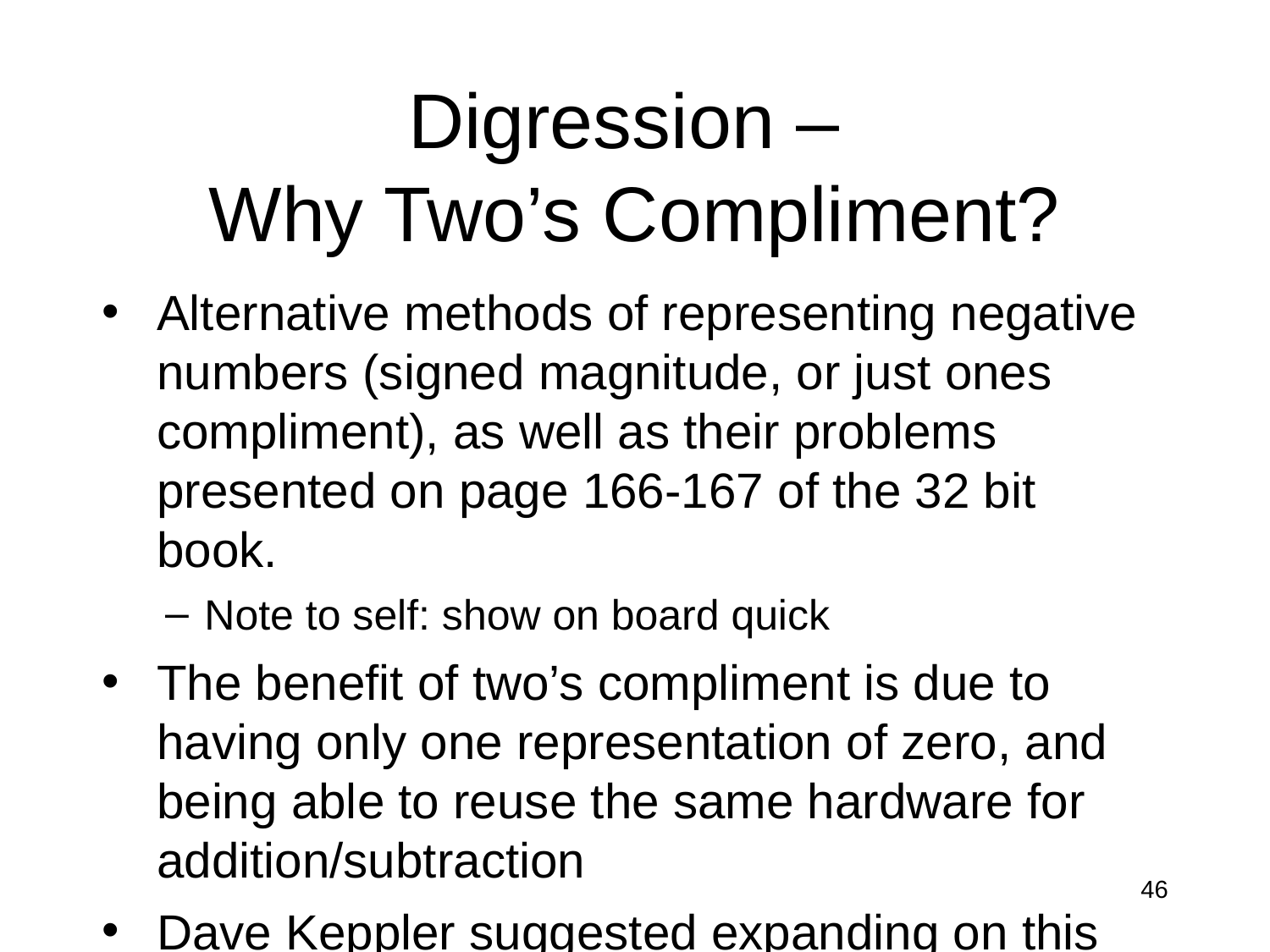

Digression –
Why Two’s Compliment?
Alternative methods of representing negative numbers (signed magnitude, or just ones compliment), as well as their problems presented on page 166-167 of the 32 bit book.
Note to self: show on board quick
The benefit of two’s compliment is due to having only one representation of zero, and being able to reuse the same hardware for addition/subtraction
Dave Keppler suggested expanding on this
46